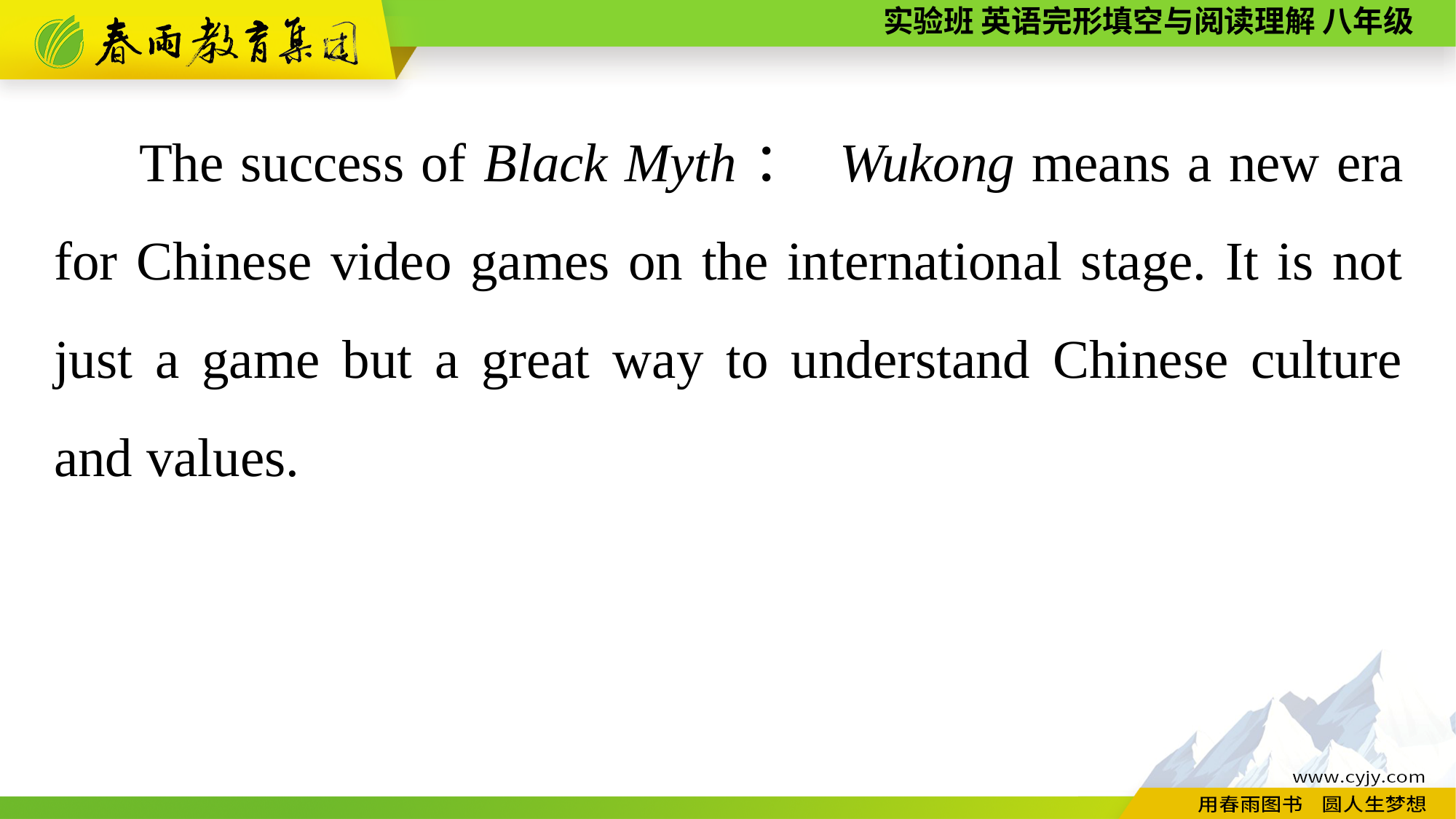

The success of Black Myth： Wukong means a new era for Chinese video games on the international stage. It is not just a game but a great way to understand Chinese culture and values.